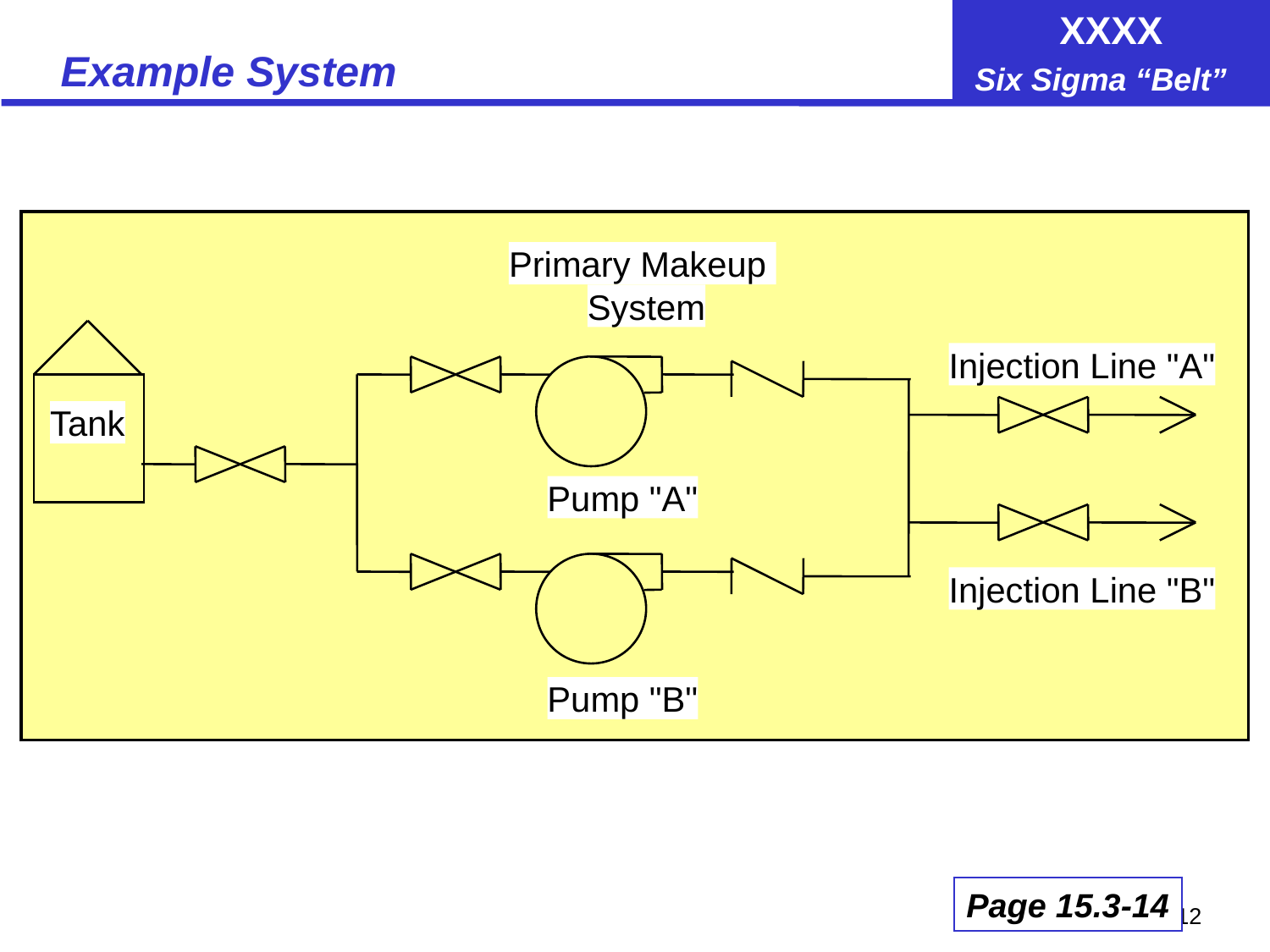

# Example System

Primary Makeup
System

Injection Line "A"

Tank

Pump "A"

Injection Line "B"

Pump "B"
Page 15.3-14